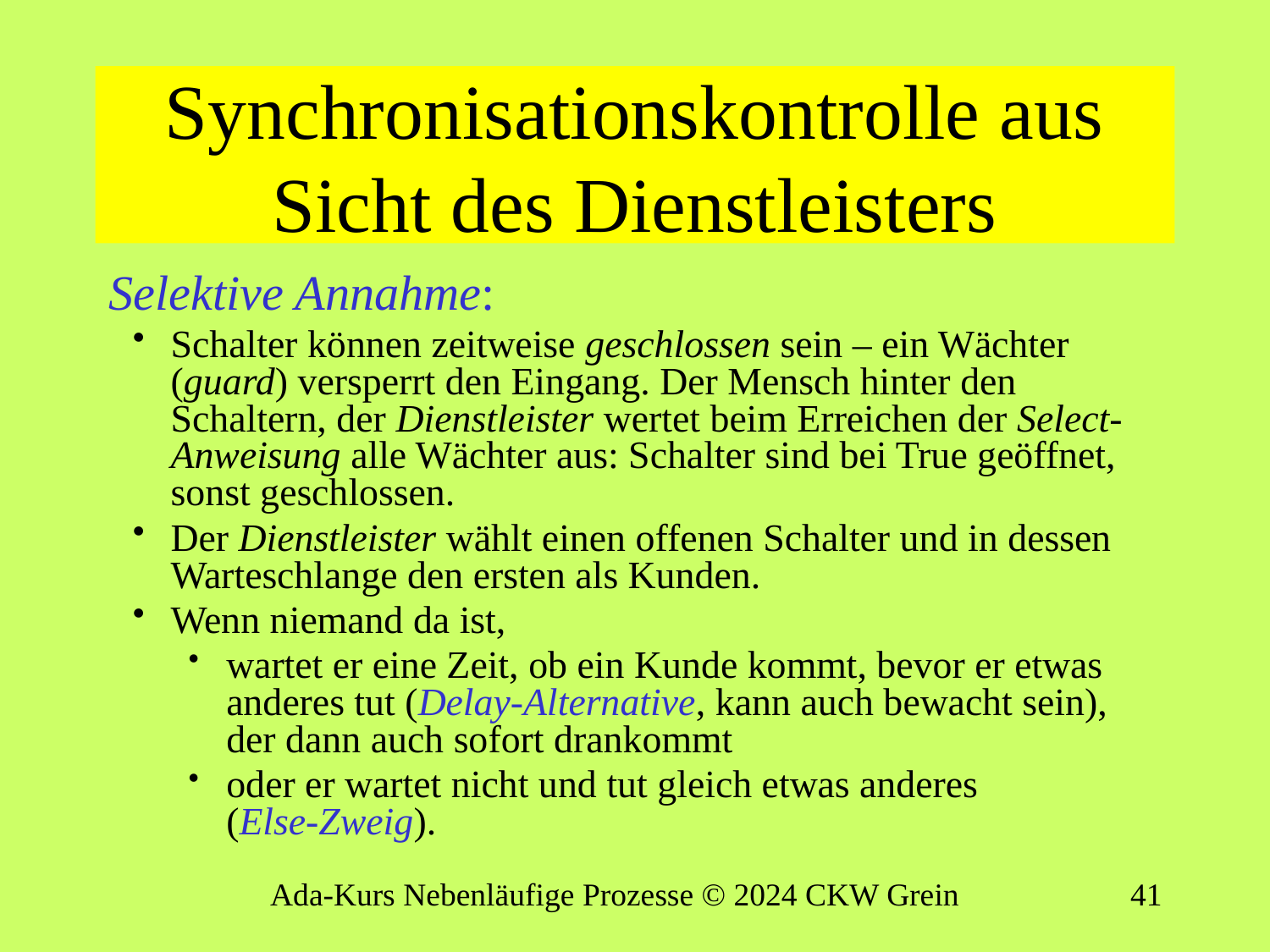

# Synchronisationskontrolle aus Sicht des Dienstleisters
Selektive Annahme:
Schalter können zeitweise geschlossen sein – ein Wächter (guard) versperrt den Eingang. Der Mensch hinter den Schaltern, der Dienstleister wertet beim Erreichen der Select-Anweisung alle Wächter aus: Schalter sind bei True geöffnet, sonst geschlossen.
Der Dienstleister wählt einen offenen Schalter und in dessen Warteschlange den ersten als Kunden.
Wenn niemand da ist,
wartet er eine Zeit, ob ein Kunde kommt, bevor er etwas anderes tut (Delay-Alternative, kann auch bewacht sein), der dann auch sofort drankommt
oder er wartet nicht und tut gleich etwas anderes
(Else-Zweig).
Ada-Kurs Nebenläufige Prozesse © 2024 CKW Grein
41